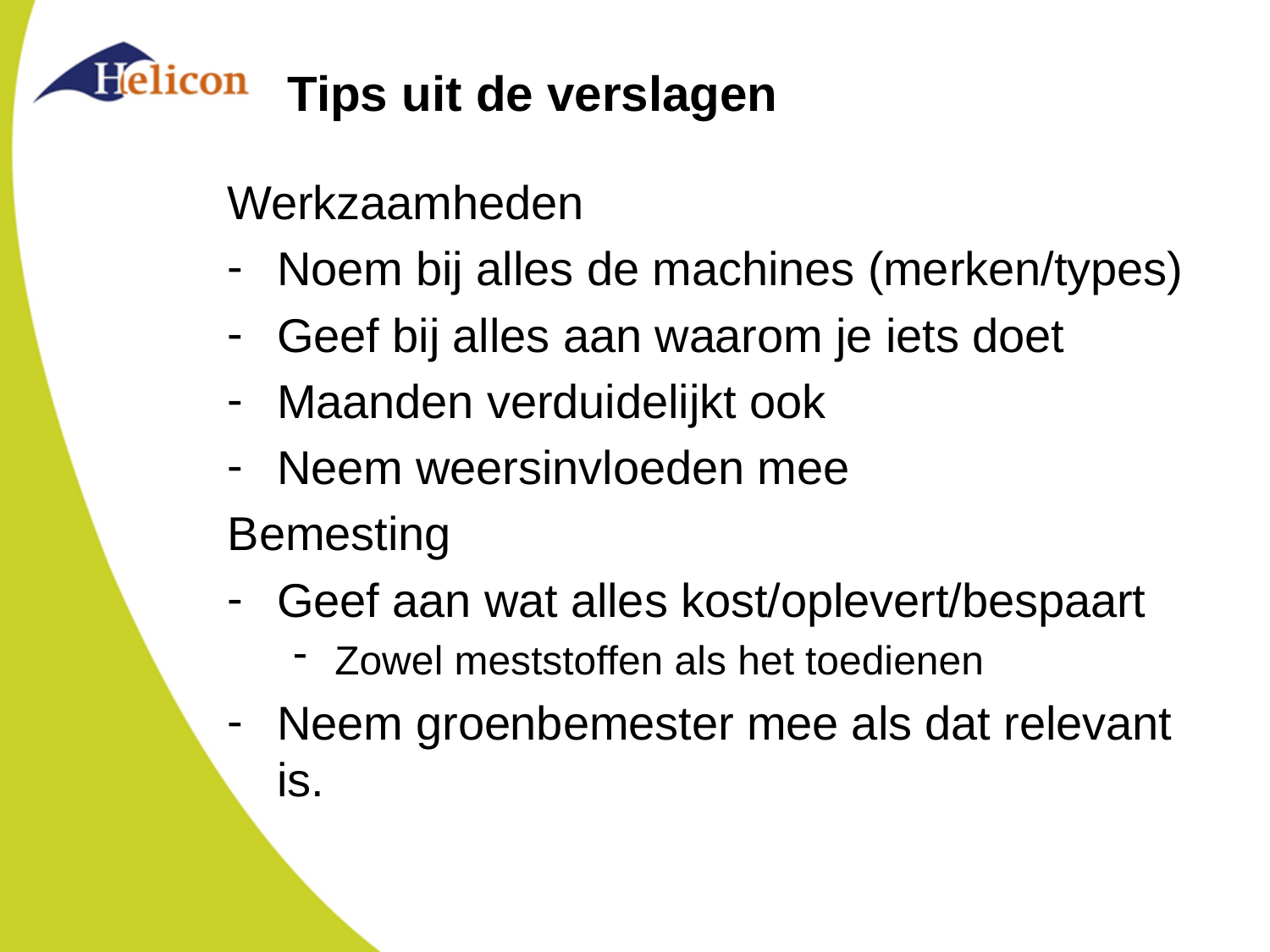

# Tips uit de verslagen
Werkzaamheden
Noem bij alles de machines (merken/types)
Geef bij alles aan waarom je iets doet
Maanden verduidelijkt ook
Neem weersinvloeden mee
Bemesting
Geef aan wat alles kost/oplevert/bespaart
Zowel meststoffen als het toedienen
Neem groenbemester mee als dat relevant is.